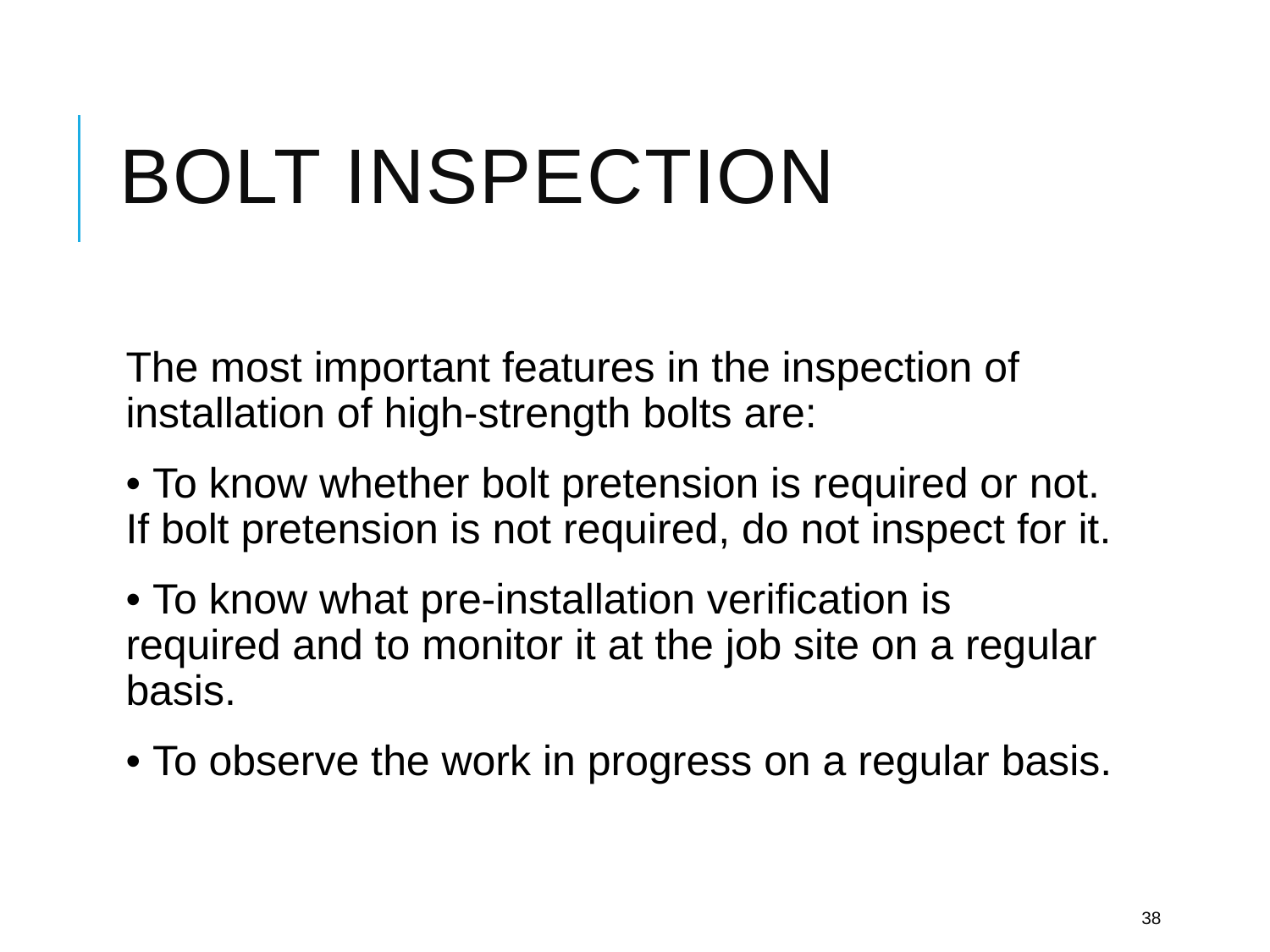

# Bolt inspection

The most important features in the inspection of installation of high-strength bolts are:
• To know whether bolt pretension is required or not. If bolt pretension is not required, do not inspect for it.
• To know what pre-installation verification is required and to monitor it at the job site on a regular basis.
• To observe the work in progress on a regular basis.

38